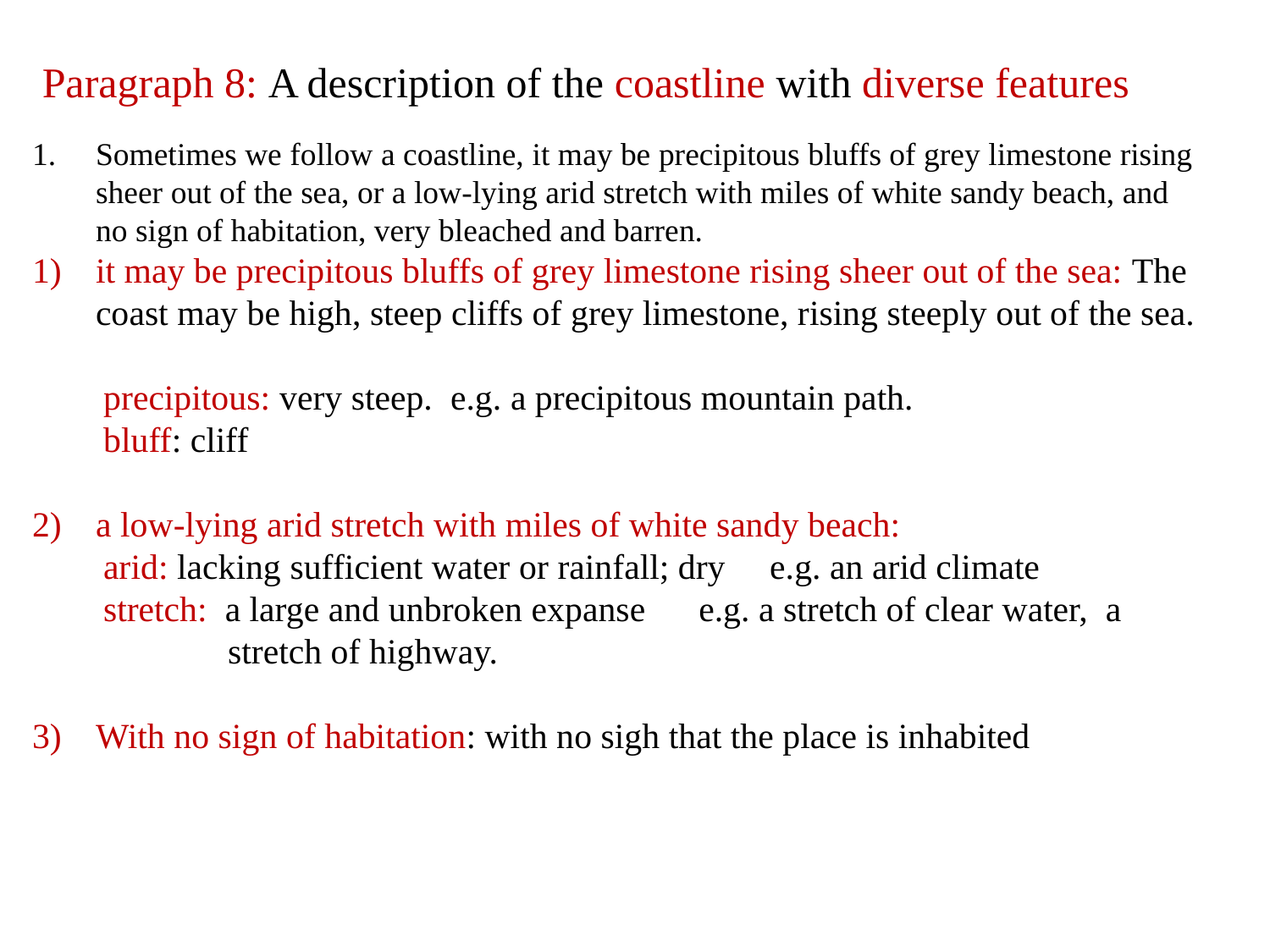

Paragraph 8: A description of the coastline with diverse features
Sometimes we follow a coastline, it may be precipitous bluffs of grey limestone rising sheer out of the sea, or a low-lying arid stretch with miles of white sandy beach, and no sign of habitation, very bleached and barren.
it may be precipitous bluffs of grey limestone rising sheer out of the sea: The coast may be high, steep cliffs of grey limestone, rising steeply out of the sea.
        precipitous: very steep.  e.g. a precipitous mountain path.
        bluff: cliff

a low-lying arid stretch with miles of white sandy beach:
        arid: lacking sufficient water or rainfall; dry     e.g. an arid climate
        stretch:  a large and unbroken expanse      e.g. a stretch of clear water,  a
                      stretch of highway.

With no sign of habitation: with no sigh that the place is inhabited